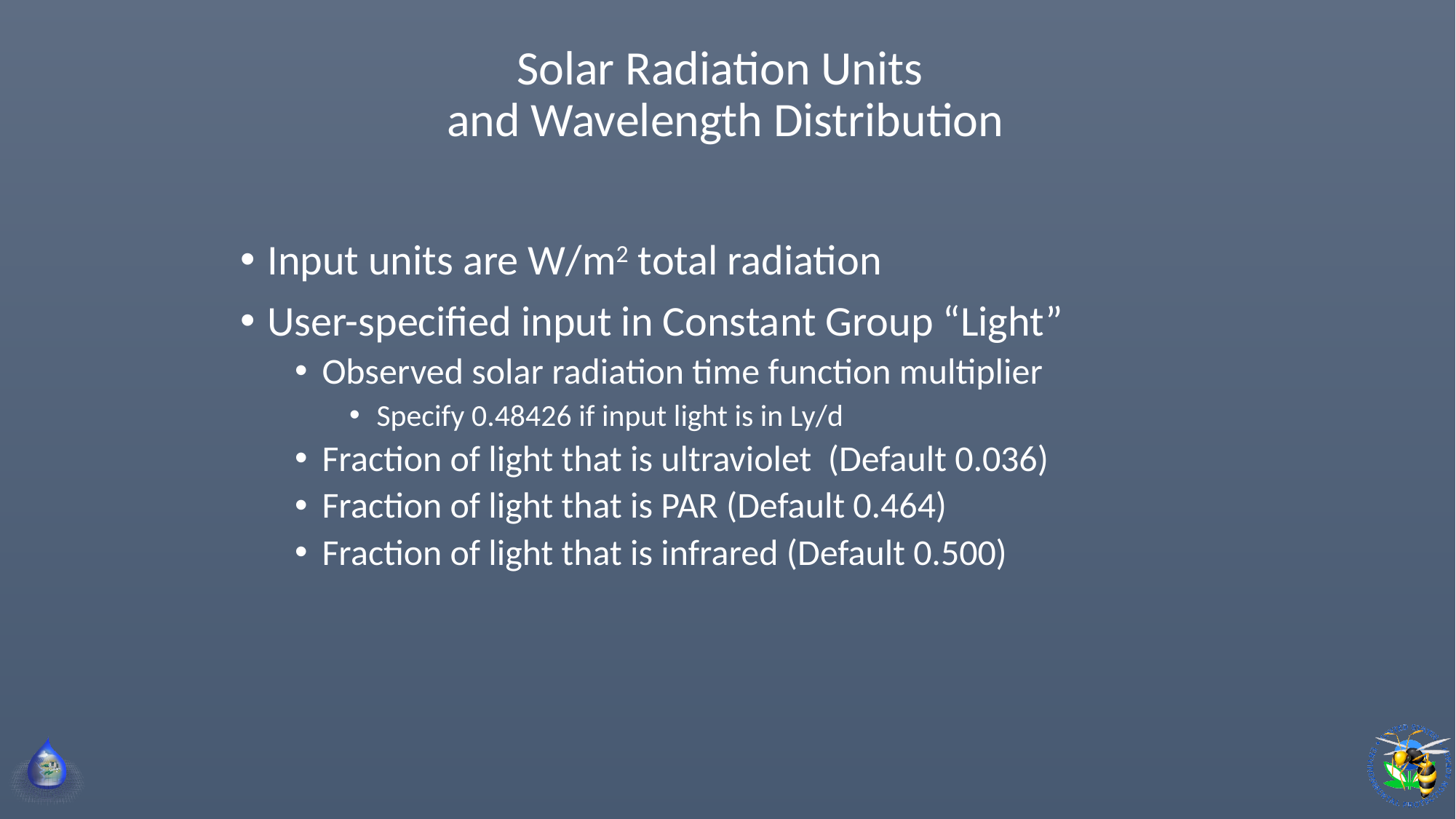

# Solar Radiation Units and Wavelength Distribution
Input units are W/m2 total radiation
User-specified input in Constant Group “Light”
Observed solar radiation time function multiplier
Specify 0.48426 if input light is in Ly/d
Fraction of light that is ultraviolet  (Default 0.036)
Fraction of light that is PAR (Default 0.464)
Fraction of light that is infrared (Default 0.500)